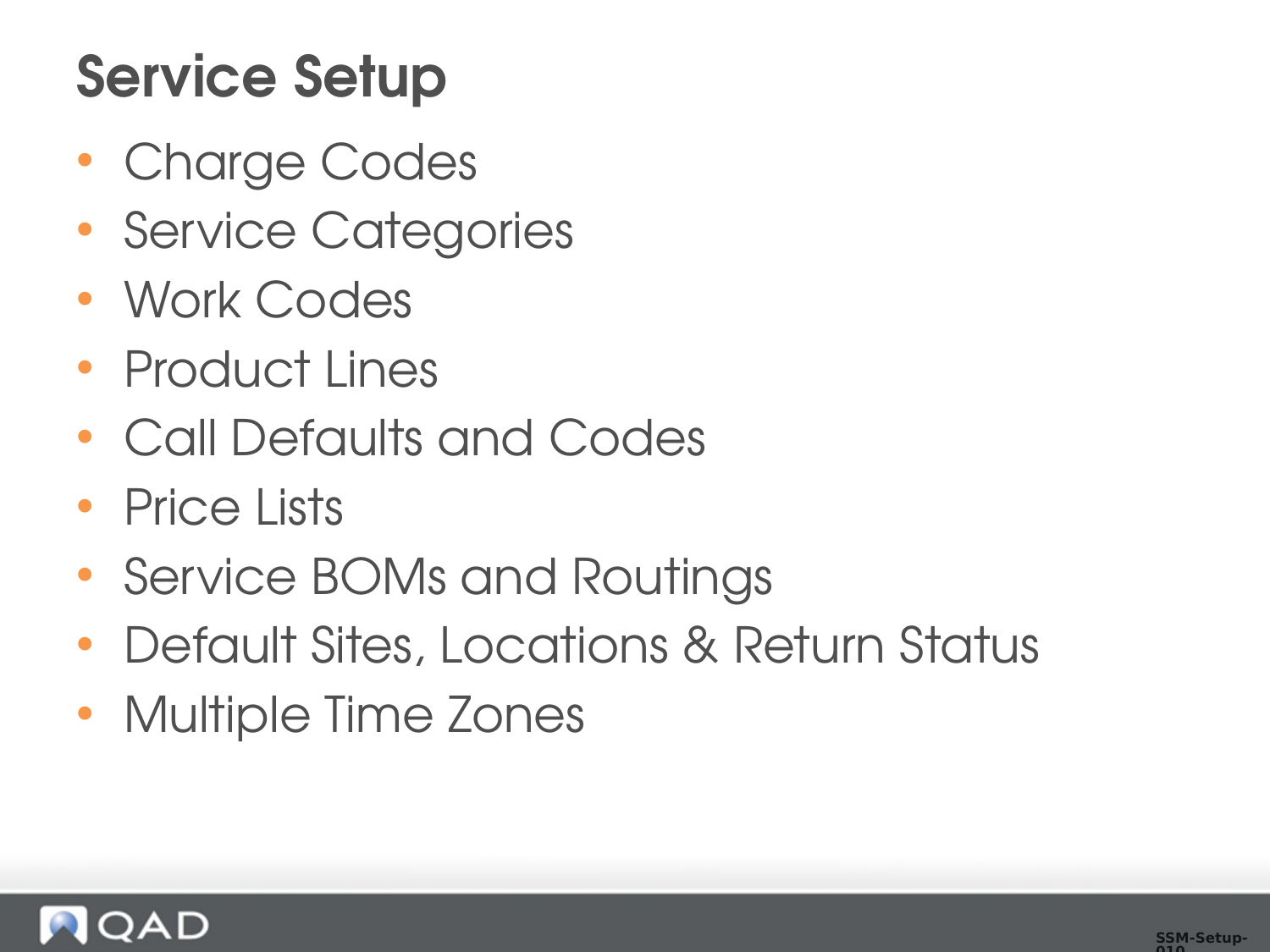

# Service Setup
Charge Codes
Service Categories
Work Codes
Product Lines
Call Defaults and Codes
Price Lists
Service BOMs and Routings
Default Sites, Locations & Return Status
Multiple Time Zones

SSM-Setup-010